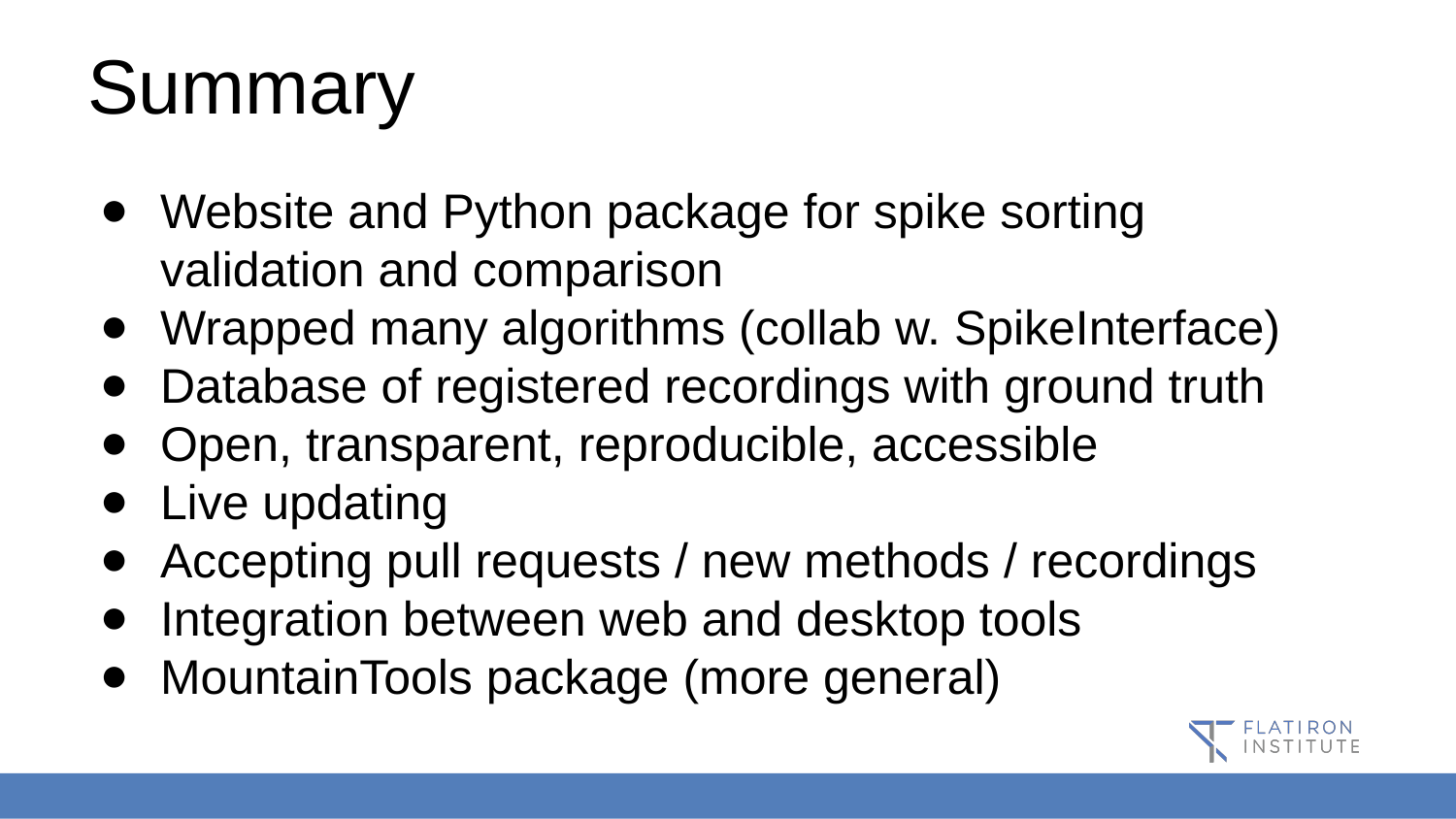

# Summary
Website and Python package for spike sorting validation and comparison
Wrapped many algorithms (collab w. SpikeInterface)
Database of registered recordings with ground truth
Open, transparent, reproducible, accessible
Live updating
Accepting pull requests / new methods / recordings
Integration between web and desktop tools
MountainTools package (more general)